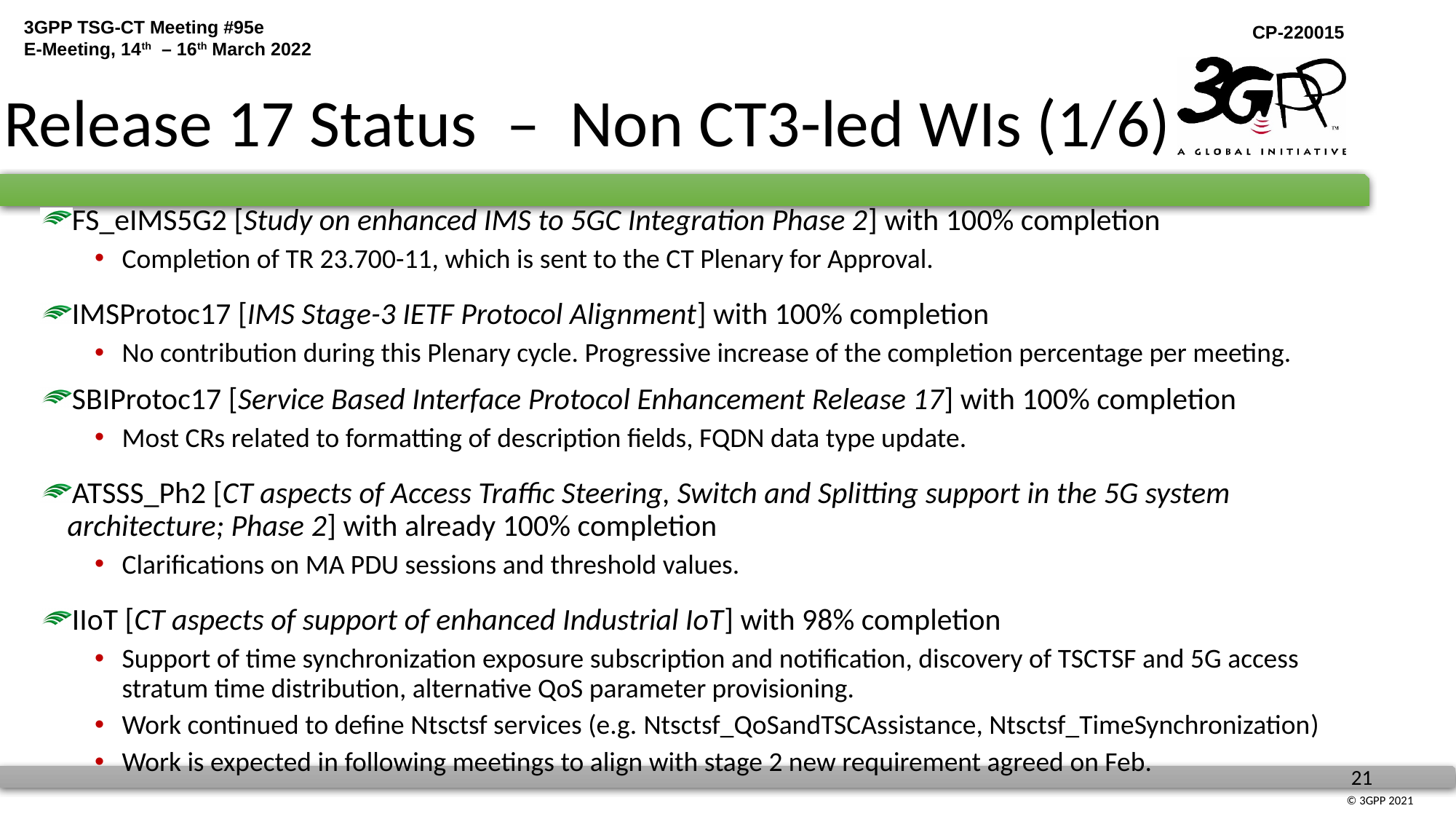

# Release 17 Status  –  Non CT3-led WIs (1/6)
FS_eIMS5G2 [Study on enhanced IMS to 5GC Integration Phase 2] with 100% completion
Completion of TR 23.700-11, which is sent to the CT Plenary for Approval.
IMSProtoc17 [IMS Stage-3 IETF Protocol Alignment] with 100% completion
No contribution during this Plenary cycle. Progressive increase of the completion percentage per meeting.
SBIProtoc17 [Service Based Interface Protocol Enhancement Release 17] with 100% completion
Most CRs related to formatting of description fields, FQDN data type update.
ATSSS_Ph2 [CT aspects of Access Traffic Steering, Switch and Splitting support in the 5G system architecture; Phase 2] with already 100% completion
Clarifications on MA PDU sessions and threshold values.
IIoT [CT aspects of support of enhanced Industrial IoT] with 98% completion
Support of time synchronization exposure subscription and notification, discovery of TSCTSF and 5G access stratum time distribution, alternative QoS parameter provisioning.
Work continued to define Ntsctsf services (e.g. Ntsctsf_QoSandTSCAssistance, Ntsctsf_TimeSynchronization)
Work is expected in following meetings to align with stage 2 new requirement agreed on Feb.